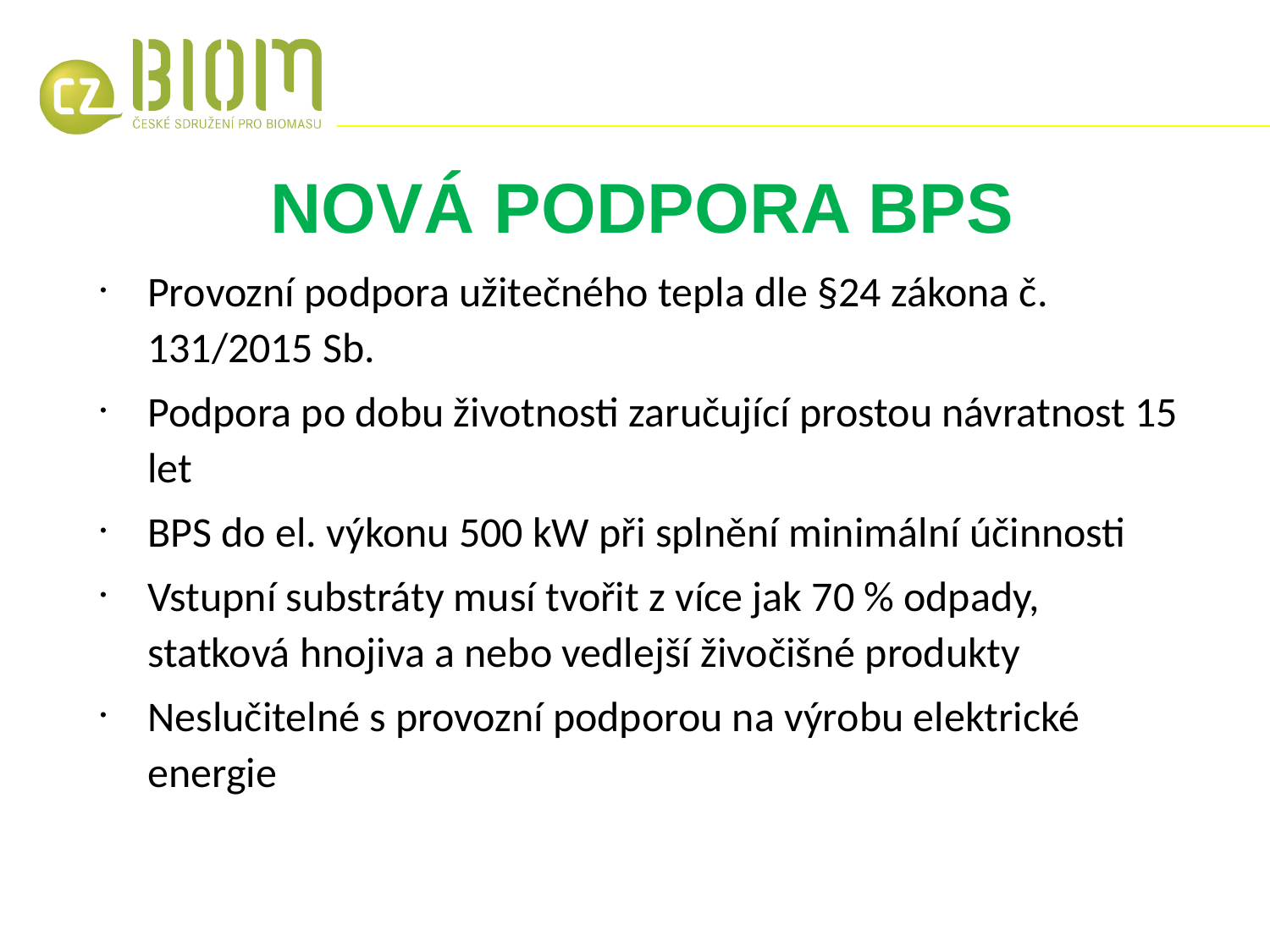

# NOVÁ PODPORA BPS
Provozní podpora užitečného tepla dle §24 zákona č. 131/2015 Sb.
Podpora po dobu životnosti zaručující prostou návratnost 15 let
BPS do el. výkonu 500 kW při splnění minimální účinnosti
Vstupní substráty musí tvořit z více jak 70 % odpady, statková hnojiva a nebo vedlejší živočišné produkty
Neslučitelné s provozní podporou na výrobu elektrické energie